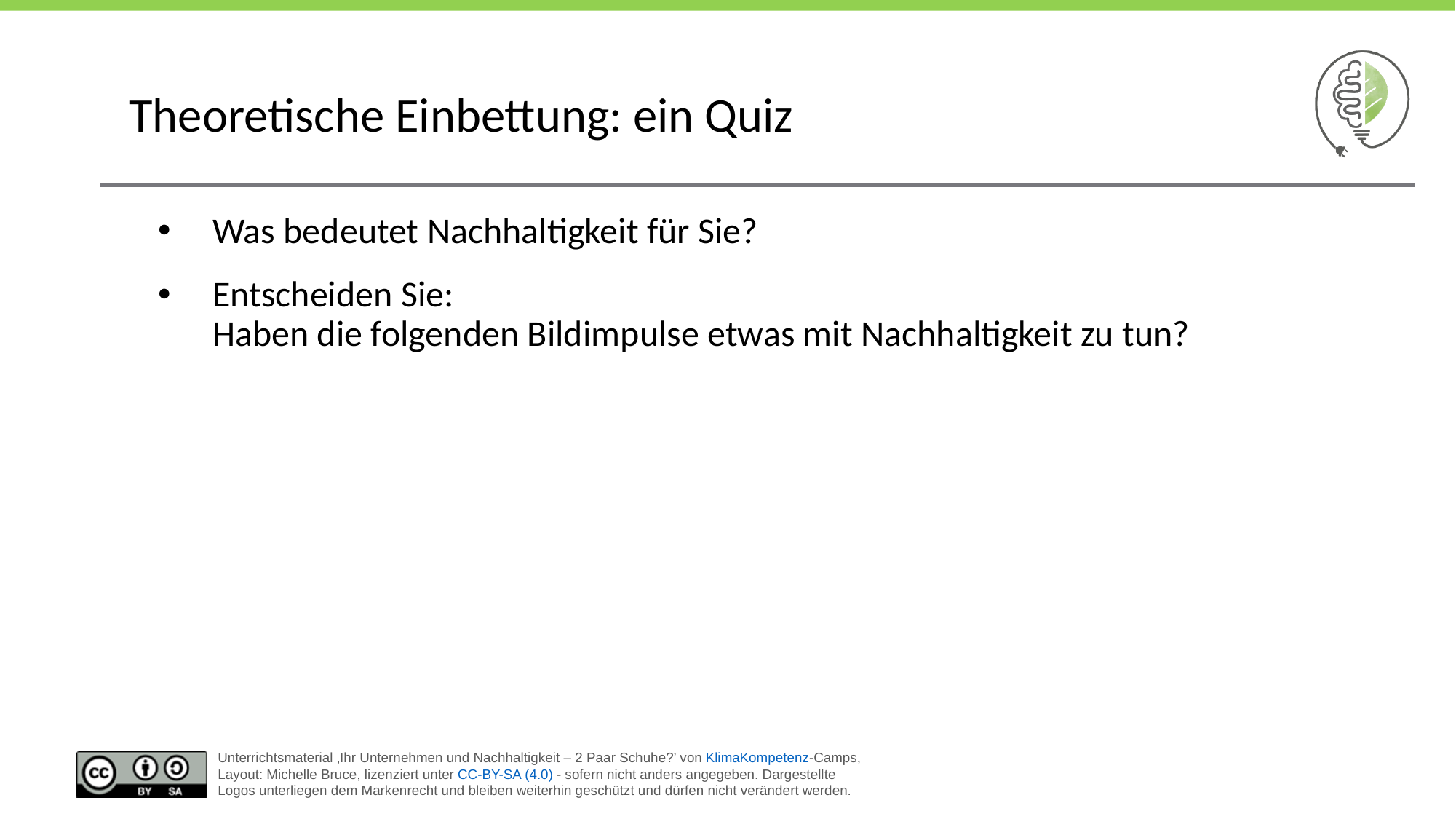

Theoretische Einbettung: ein Quiz
Was bedeutet Nachhaltigkeit für Sie?
Entscheiden Sie:
Haben die folgenden Bildimpulse etwas mit Nachhaltigkeit zu tun?